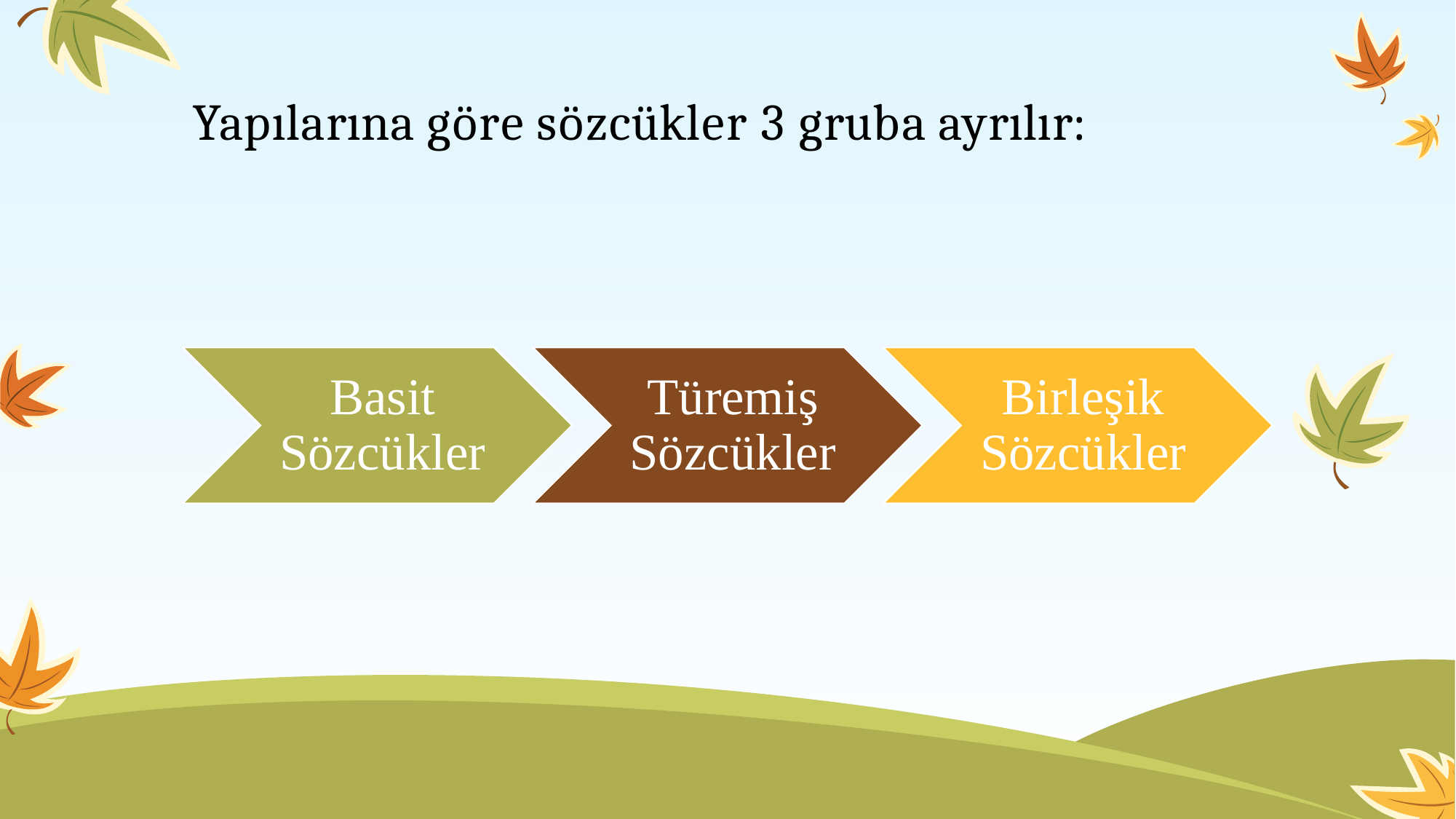

# Yapılarına göre sözcükler 3 gruba ayrılır:
Basit Sözcükler
Türemiş Sözcükler
Birleşik Sözcükler